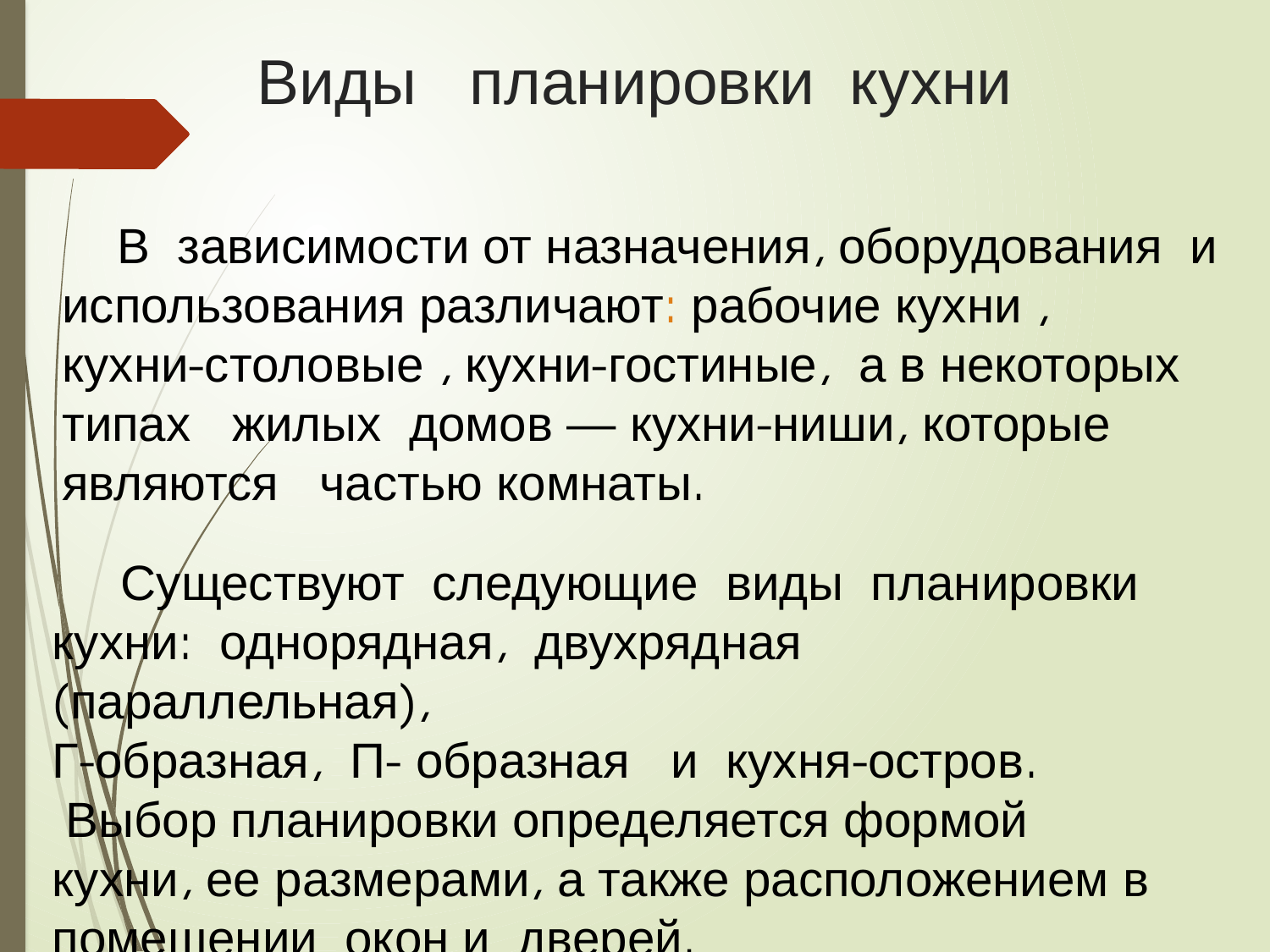

# Виды   планировки  кухни
    В  зависимости от назначения, оборудования  и
использования различают: рабочие кухни ,
кухни-столовые , кухни-гостиные,  а в некоторых
типах   жилых  домов — кухни-ниши, которые
являются   частью комнаты.

     Существуют  следующие  виды  планировки кухни:  однорядная,  двухрядная (параллельная),
Г-образная,  П- образная   и  кухня-остров.
 Выбор планировки определяется формой кухни, ее размерами, а также расположением в
помещении  окон и  дверей.